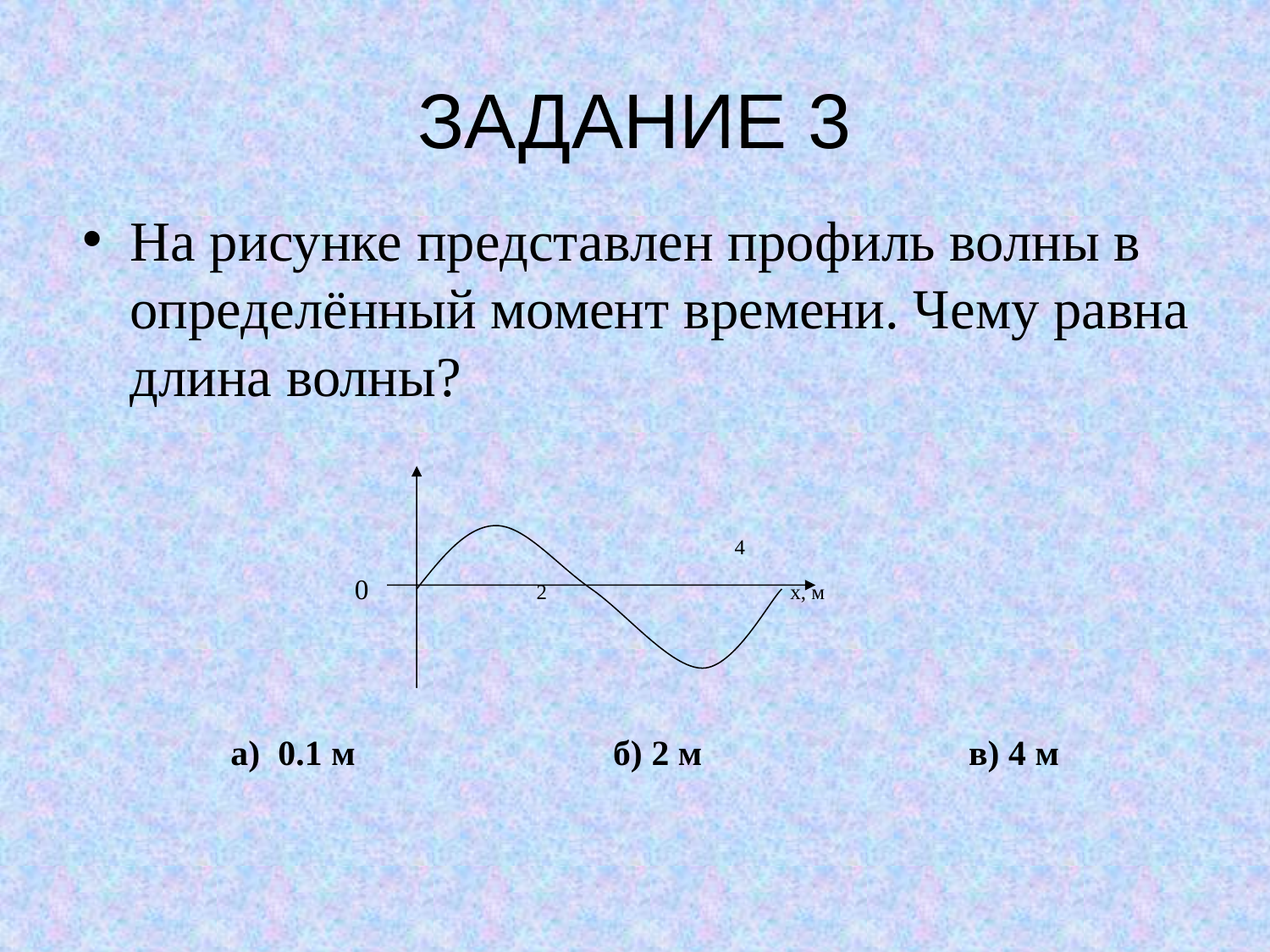

# ЗАДАНИЕ 3

На рисунке представлен профиль волны в определённый момент времени. Чему равна длина волны?

                                              4
                                       0                        2                                              х, м

а)  0.1 м                             б) 2 м                              в) 4 м